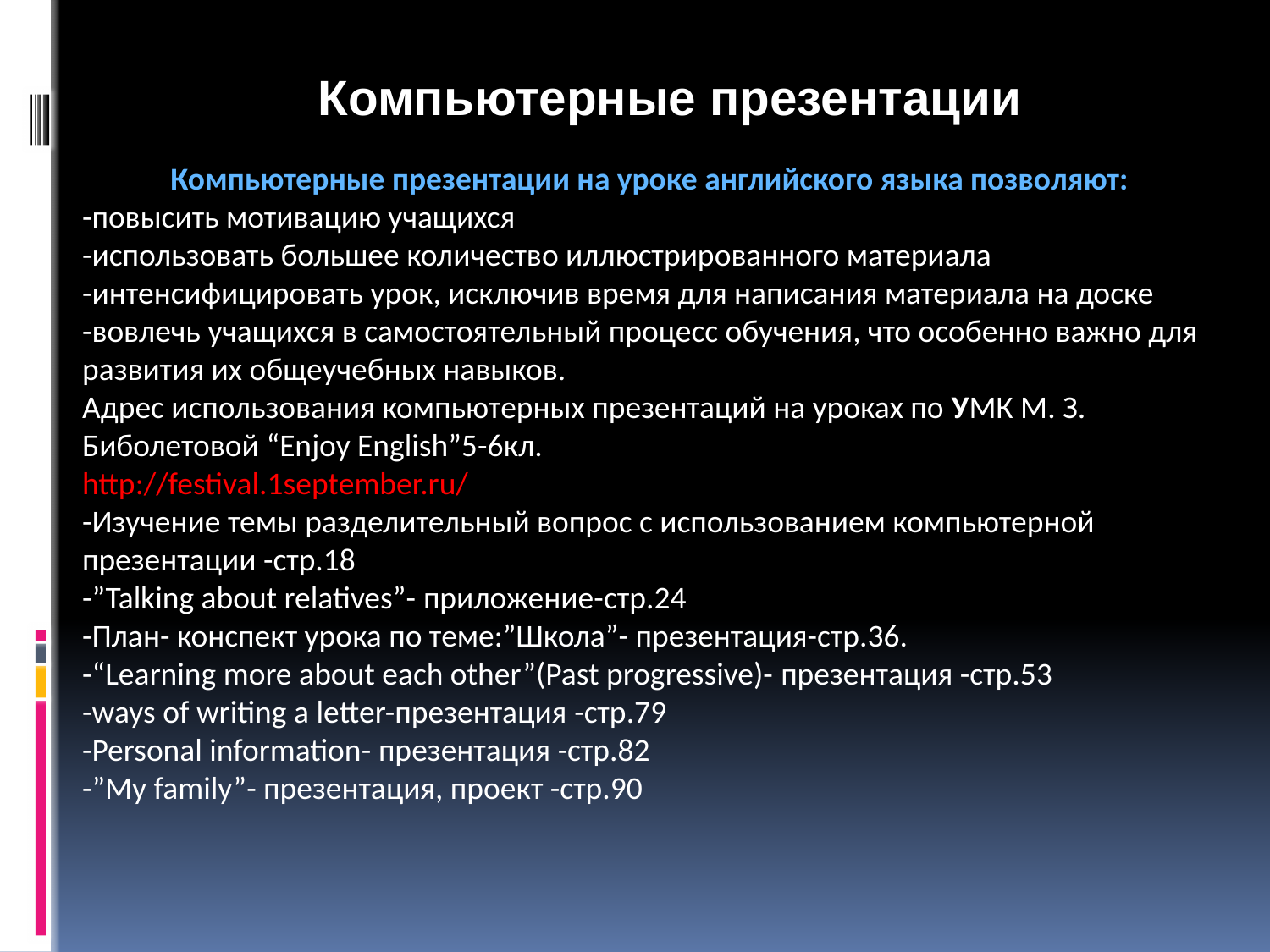

Компьютерные презентации
Компьютерные презентации на уроке английского языка позволяют:
-повысить мотивацию учащихся
-использовать большее количество иллюстрированного материала
-интенсифицировать урок, исключив время для написания материала на доске
-вовлечь учащихся в самостоятельный процесс обучения, что особенно важно для развития их общеучебных навыков.
Адрес использования компьютерных презентаций на уроках по УМК М. З. Биболетовой “Enjoy English”5-6кл.
http://festival.1september.ru/
-Изучение темы разделительный вопрос с использованием компьютерной презентации -стр.18
-”Talking about relatives”- приложение-стр.24
-План- конспект урока по теме:”Школа”- презентация-стр.36.
-“Learning more about each other”(Past progressive)- презентация -стр.53
-ways of writing a letter-презентация -стр.79
-Personal information- презентация -стр.82
-”My family”- презентация, проект -стр.90